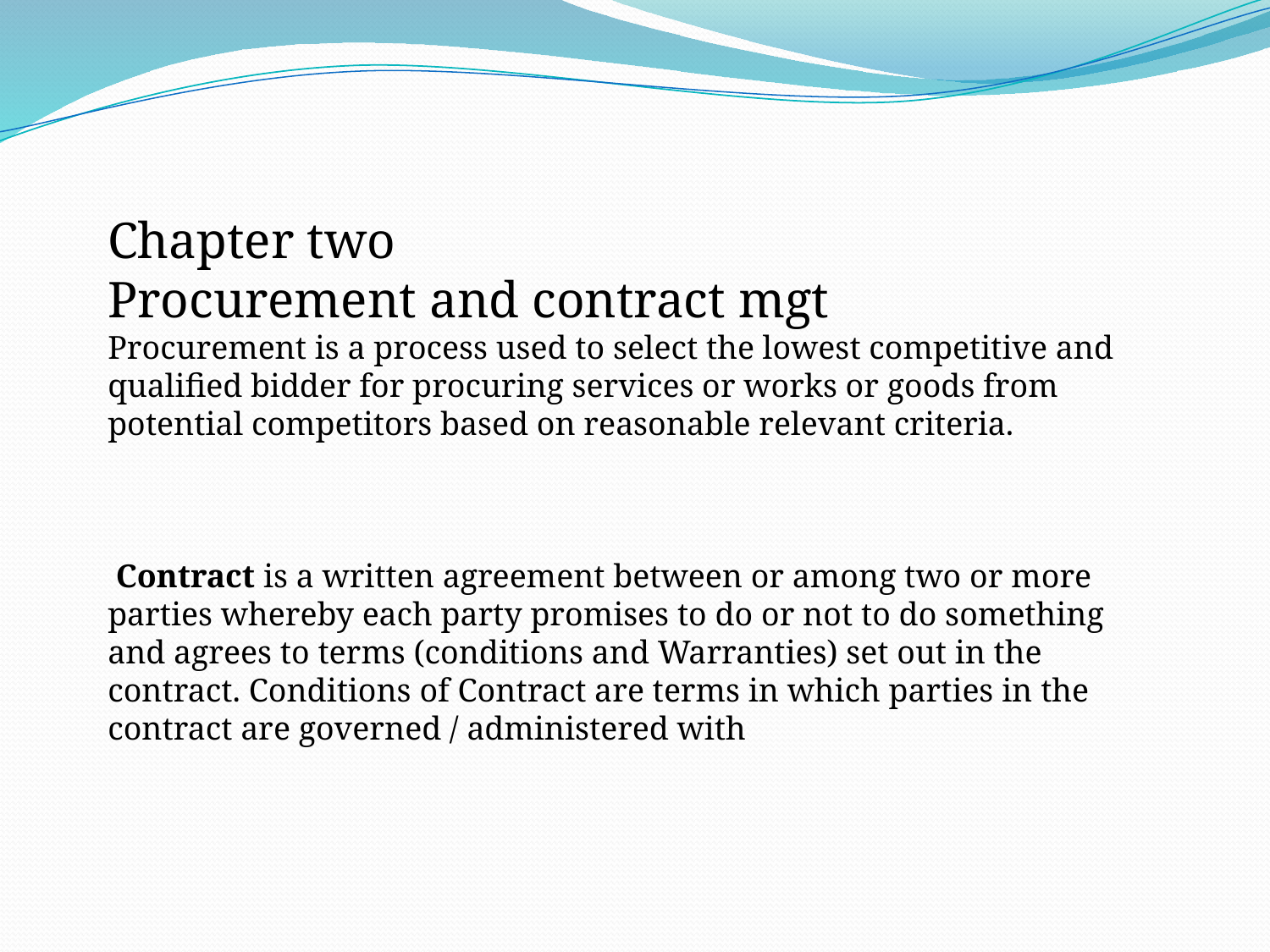

Chapter two
Procurement and contract mgt
Procurement is a process used to select the lowest competitive and qualified bidder for procuring services or works or goods from potential competitors based on reasonable relevant criteria.

 Contract is a written agreement between or among two or more parties whereby each party promises to do or not to do something and agrees to terms (conditions and Warranties) set out in the contract. Conditions of Contract are terms in which parties in the contract are governed / administered with